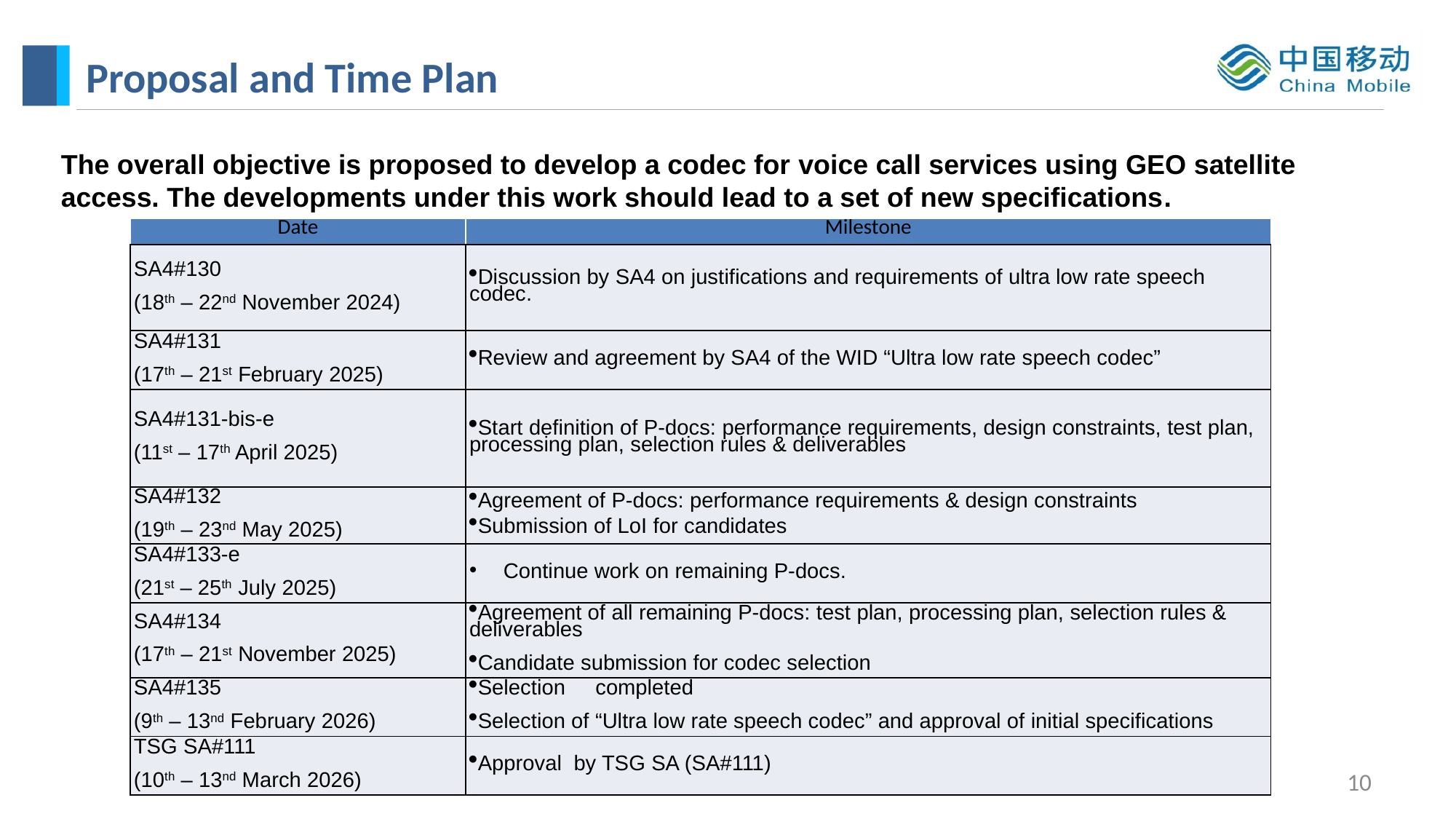

Proposal and Time Plan
The overall objective is proposed to develop a codec for voice call services using GEO satellite access. The developments under this work should lead to a set of new specifications.
| Date | Milestone |
| --- | --- |
| SA4#130 (18th – 22nd November 2024) | Discussion by SA4 on justifications and requirements of ultra low rate speech codec. |
| SA4#131 (17th – 21st February 2025) | Review and agreement by SA4 of the WID “Ultra low rate speech codec” |
| SA4#131-bis-e (11st – 17th April 2025) | Start definition of P-docs: performance requirements, design constraints, test plan, processing plan, selection rules & deliverables |
| SA4#132 (19th – 23nd May 2025) | Agreement of P-docs: performance requirements & design constraints Submission of LoI for candidates |
| SA4#133-e (21st – 25th July 2025) | Continue work on remaining P-docs. |
| SA4#134 (17th – 21st November 2025) | Agreement of all remaining P-docs: test plan, processing plan, selection rules & deliverables Candidate submission for codec selection |
| SA4#135 (9th – 13nd February 2026) | Selection completed Selection of “Ultra low rate speech codec” and approval of initial specifications |
| TSG SA#111 (10th – 13nd March 2026) | Approval by TSG SA (SA#111) |
10